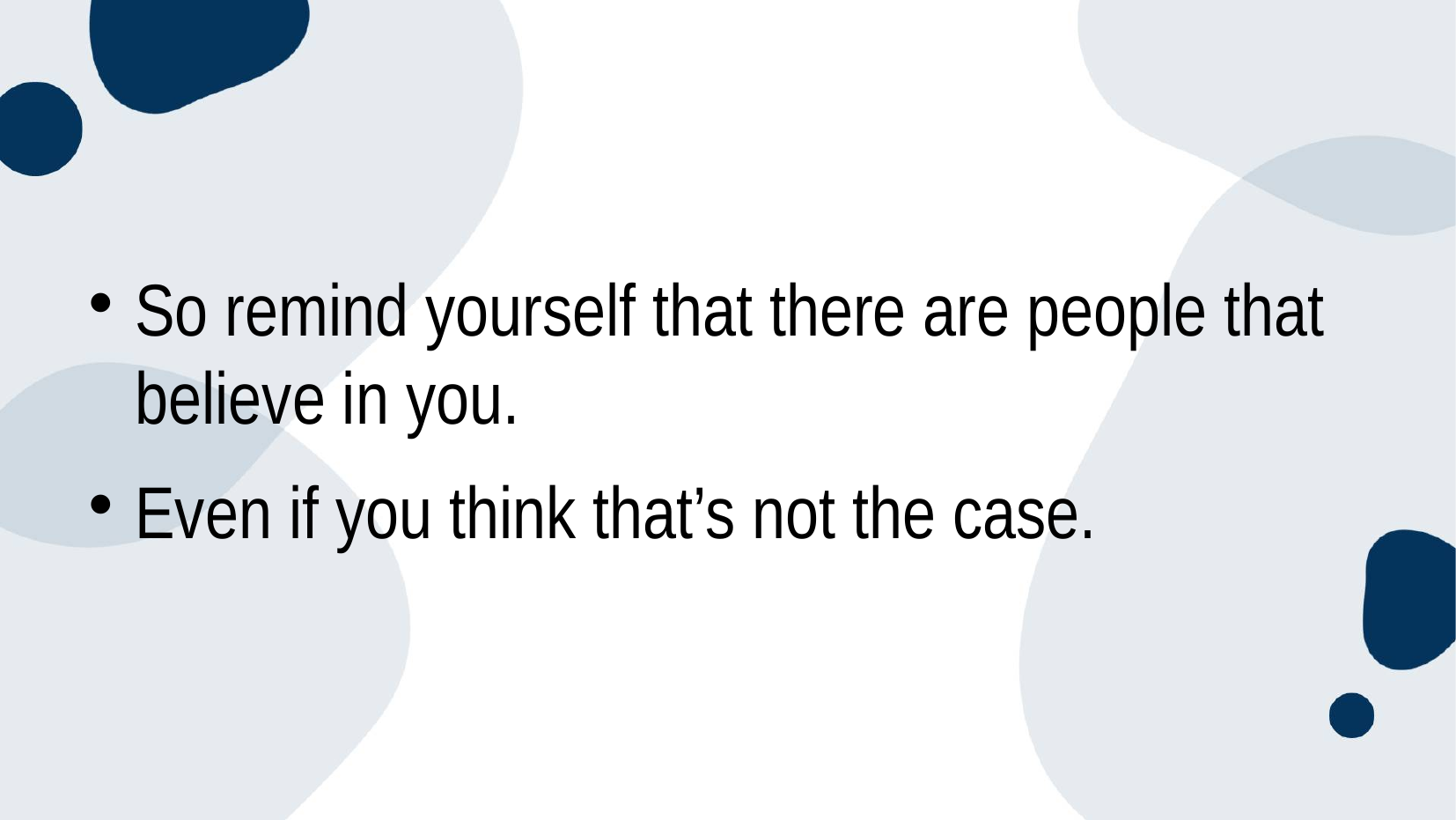

#
So remind yourself that there are people that believe in you.
Even if you think that’s not the case.